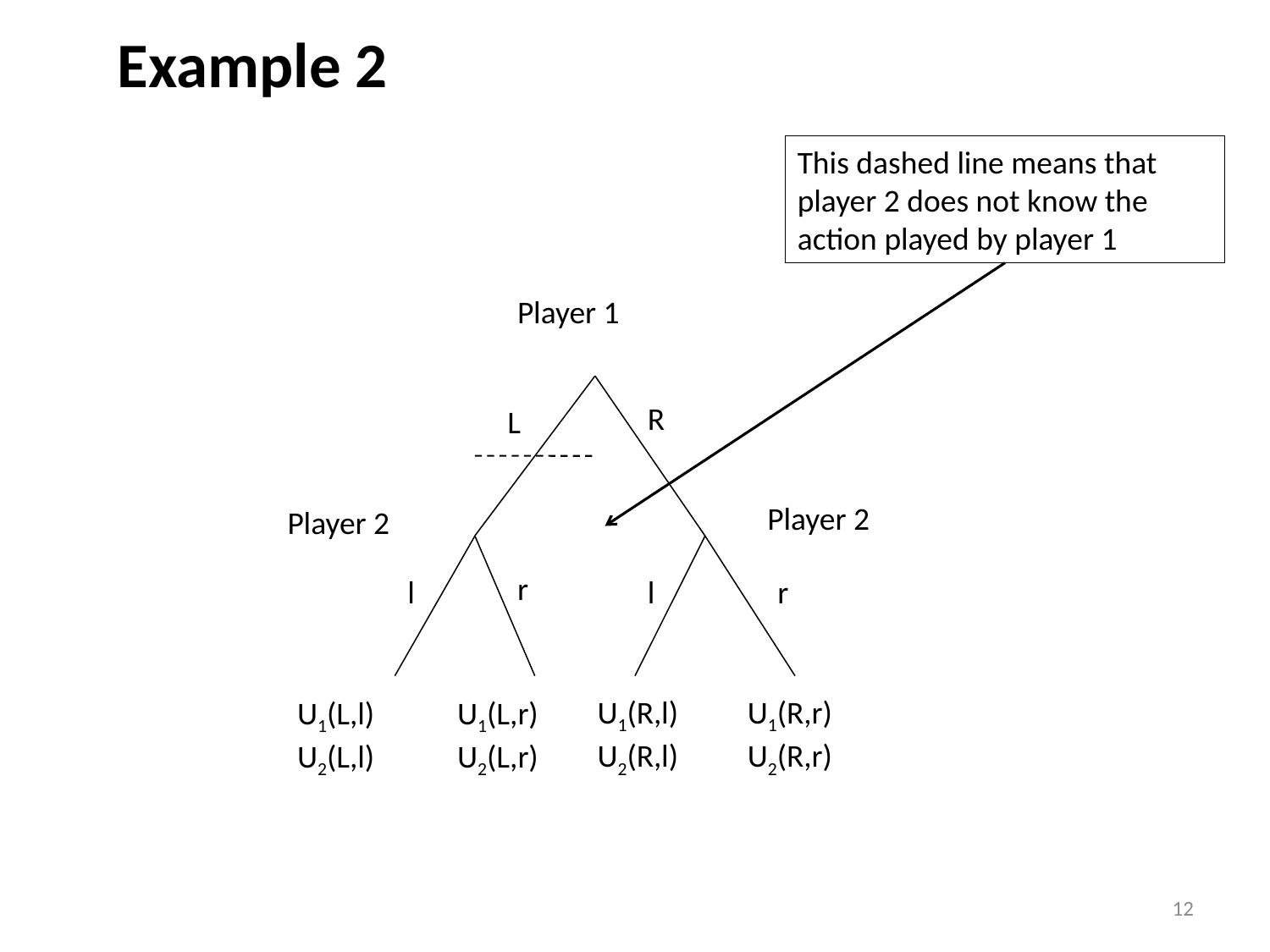

# Example 2
This dashed line means that player 2 does not know the action played by player 1
Player 1

R
L

Player 2
Player 2

r
l
l
r
U1(R,l)
U2(R,l)
U1(R,r)
U2(R,r)
U1(L,l)
U2(L,l)
U1(L,r)
U2(L,r)
12